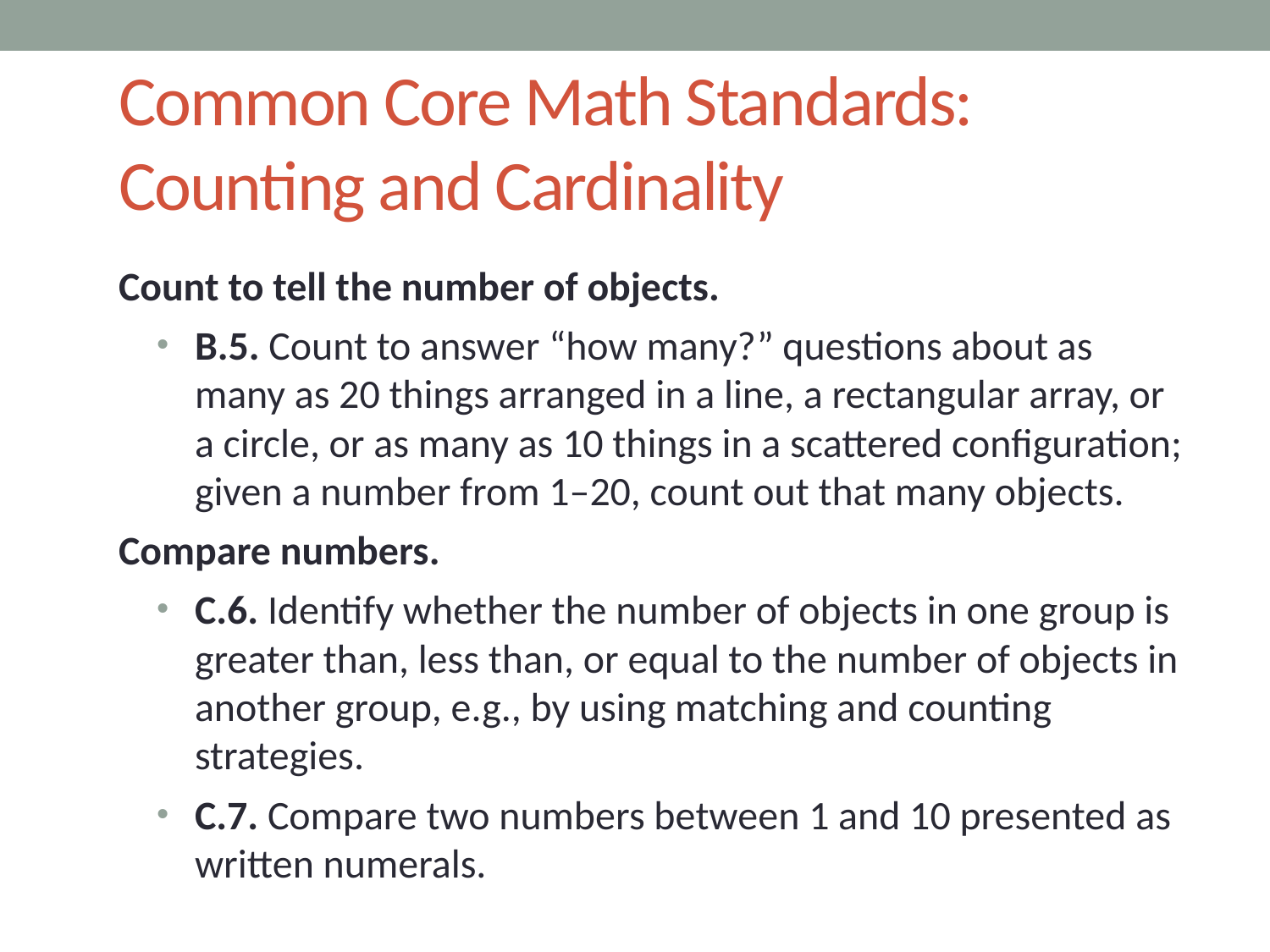

Common Core Math Standards: Counting and Cardinality
Count to tell the number of objects.
B.5. Count to answer “how many?” questions about as  many as 20 things arranged in a line, a rectangular array, or a circle, or as many as 10 things in a scattered configuration; given a number from 1–20, count out that many objects.
Compare numbers.
C.6. Identify whether the number of objects in one group is greater than, less than, or equal to the number of objects in another group, e.g., by using matching and counting strategies.
C.7. Compare two numbers between 1 and 10 presented as written numerals.